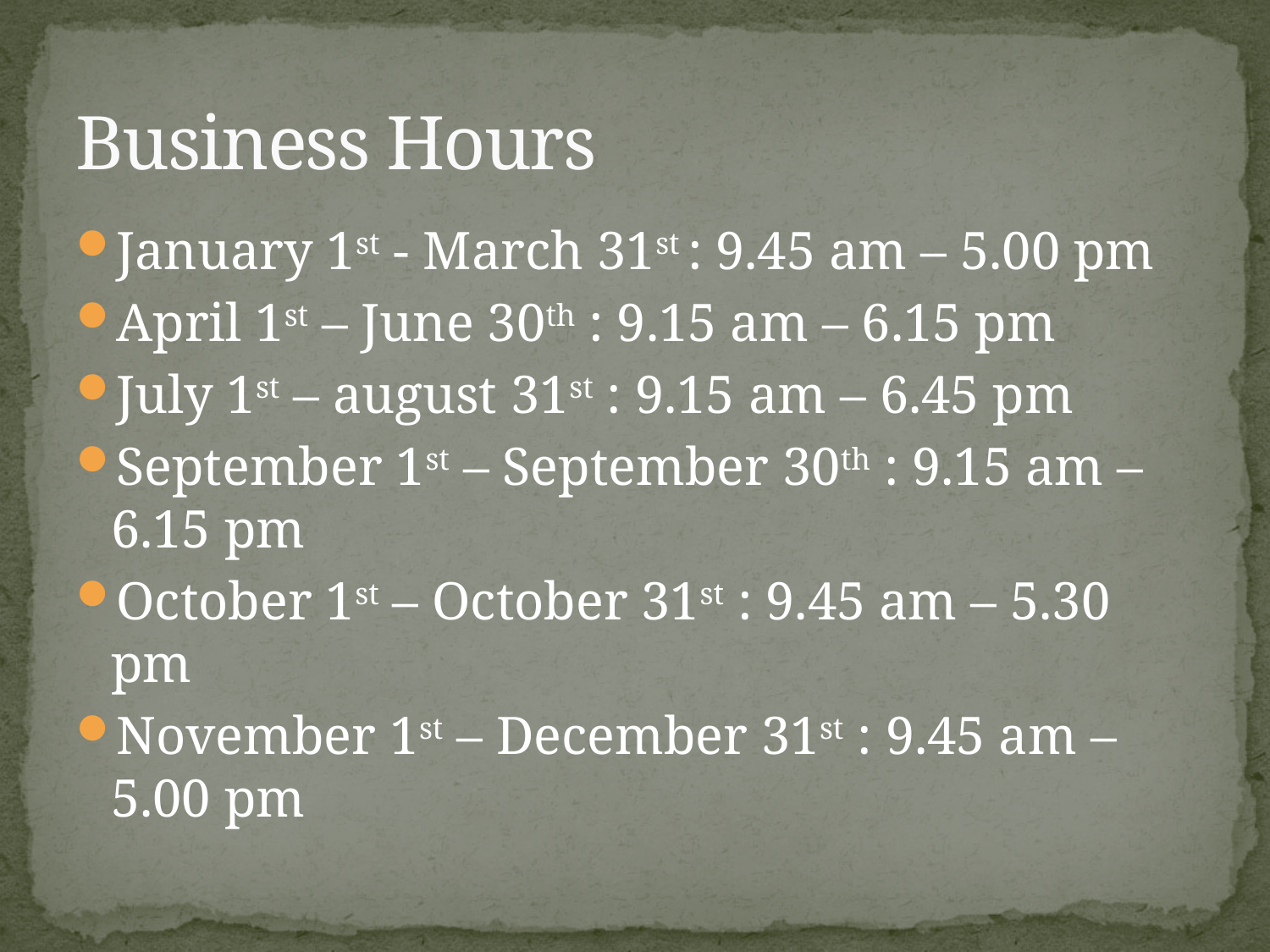

# Business Hours
January 1st - March 31st : 9.45 am – 5.00 pm
April 1st – June 30th : 9.15 am – 6.15 pm
July 1st – august 31st : 9.15 am – 6.45 pm
September 1st – September 30th : 9.15 am – 6.15 pm
October 1st – October 31st : 9.45 am – 5.30 pm
November 1st – December 31st : 9.45 am – 5.00 pm